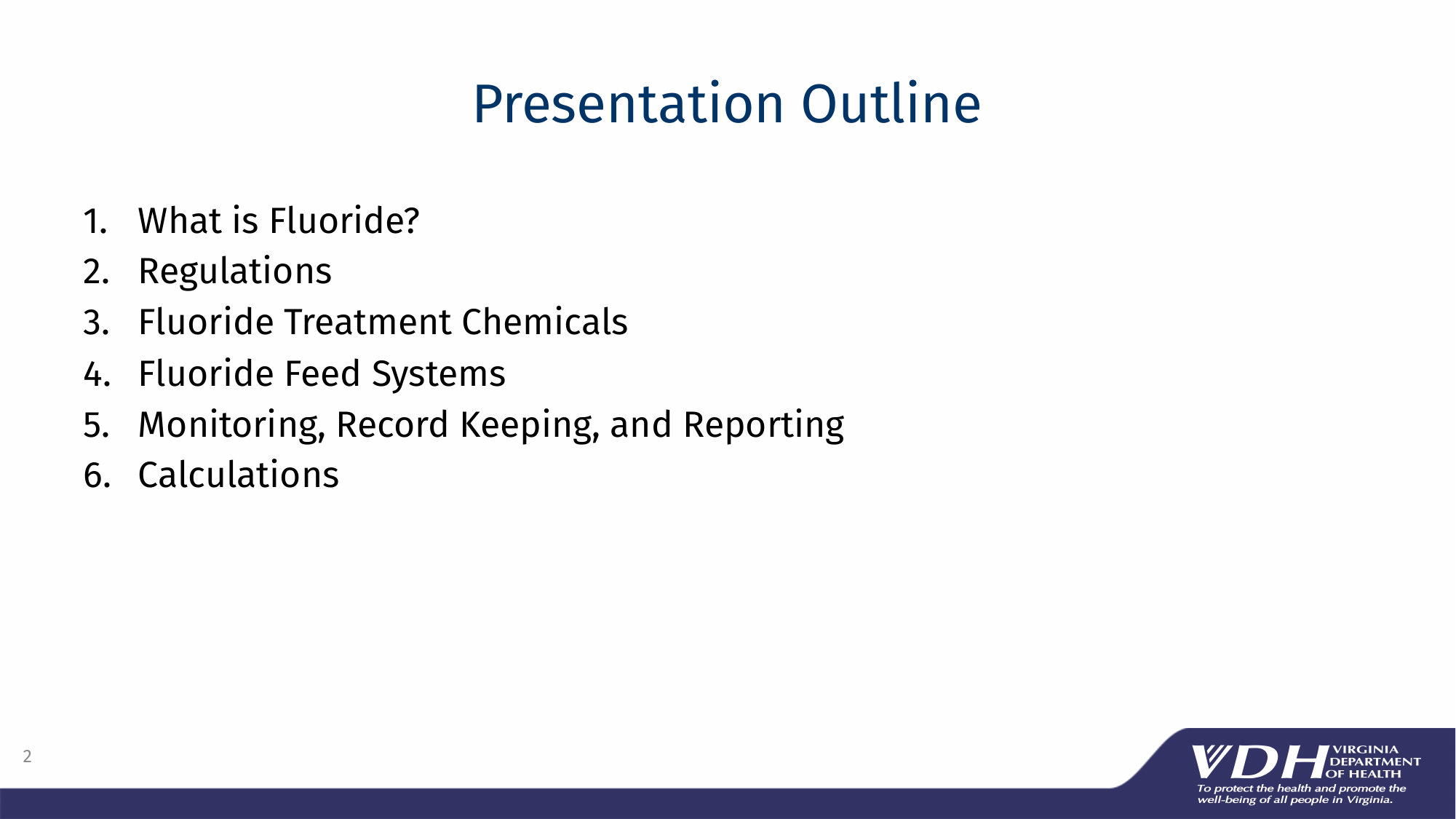

# Presentation Outline
What is Fluoride?
Regulations
Fluoride Treatment Chemicals
Fluoride Feed Systems
Monitoring, Record Keeping, and Reporting
Calculations

2